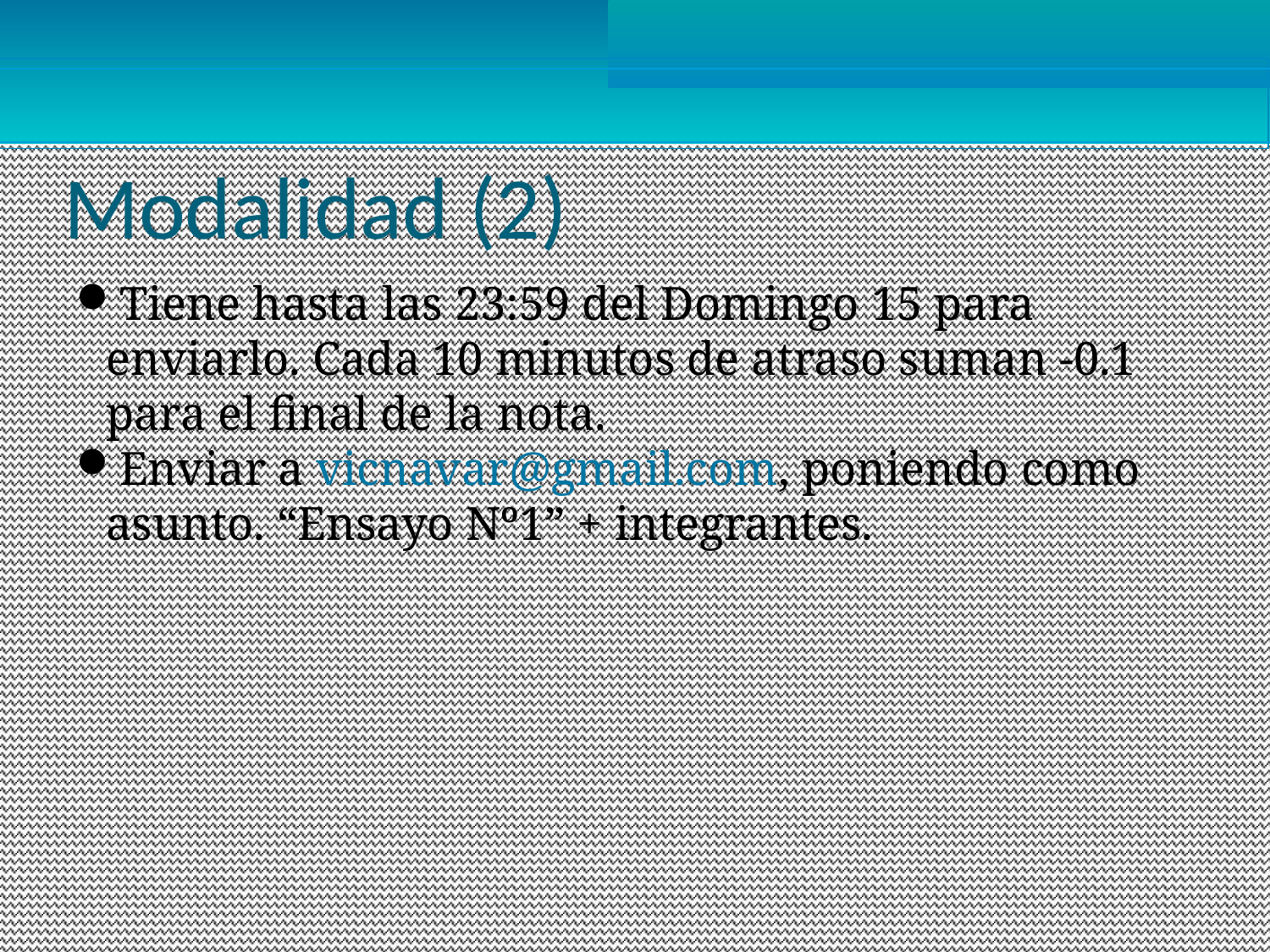

Modalidad (2)
Tiene hasta las 23:59 del Domingo 15 para enviarlo. Cada 10 minutos de atraso suman -0.1 para el final de la nota.
Enviar a vicnavar@gmail.com, poniendo como asunto. “Ensayo Nº1” + integrantes.